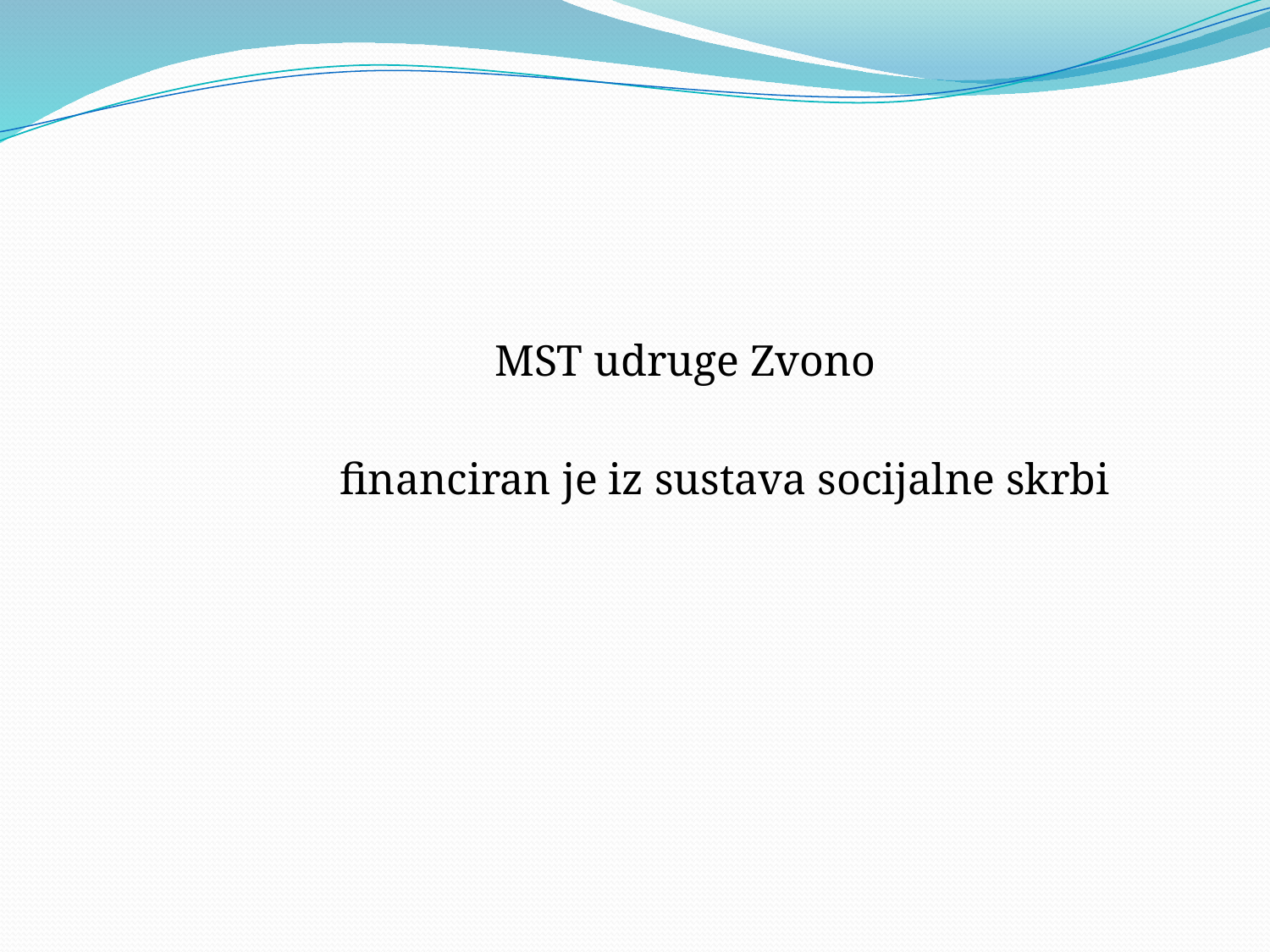

#

				MST udruge Zvono

		         financiran je iz sustava socijalne skrbi